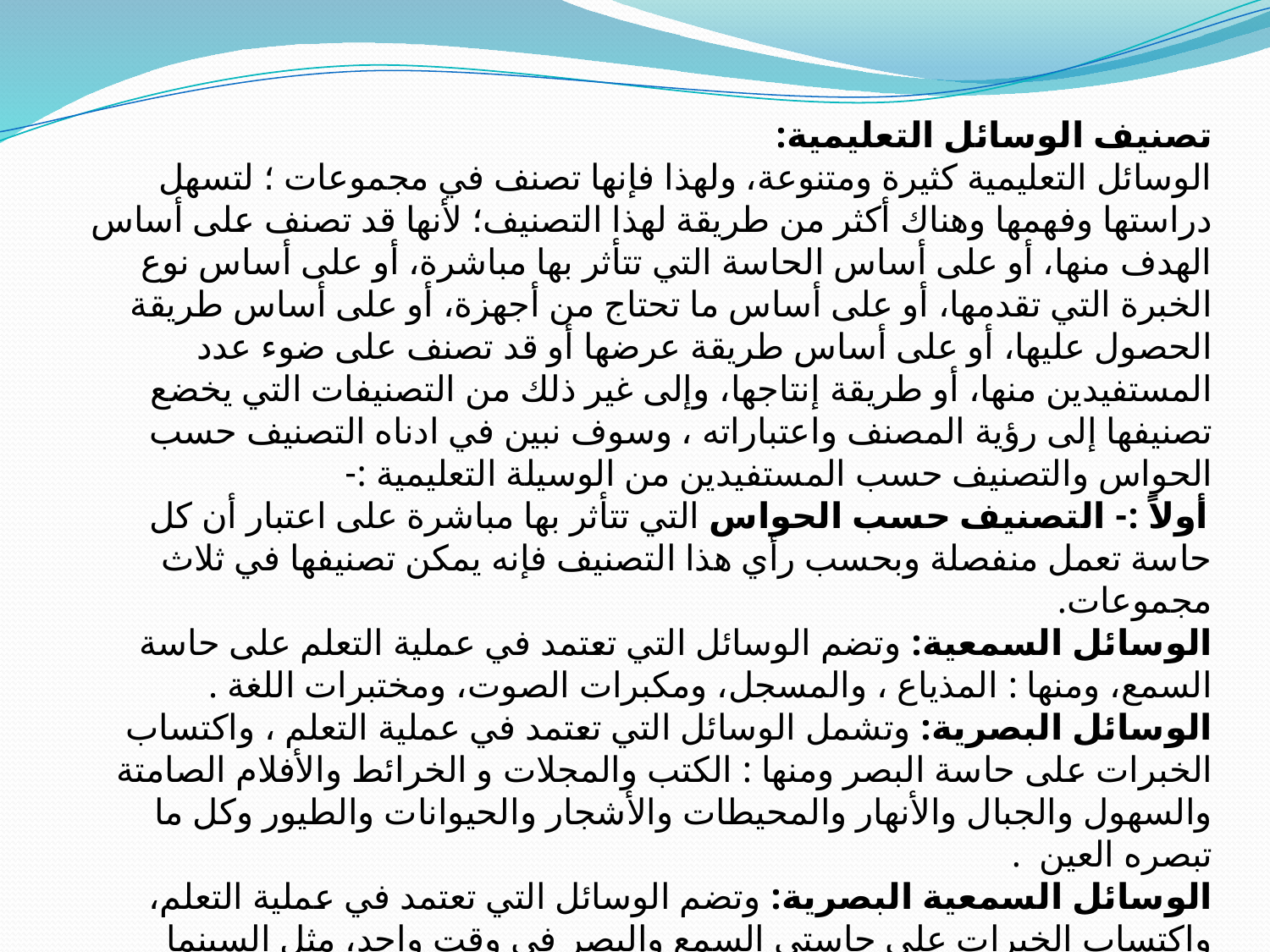

تصنيف الوسائل التعليمية:
الوسائل التعليمية كثيرة ومتنوعة، ولهذا فإنها تصنف في مجموعات ؛ لتسهل دراستها وفهمها وهناك أكثر من طريقة لهذا التصنيف؛ لأنها قد تصنف على أساس الهدف منها، أو على أساس الحاسة التي تتأثر بها مباشرة، أو على أساس نوع الخبرة التي تقدمها، أو على أساس ما تحتاج من أجهزة، أو على أساس طريقة الحصول عليها، أو على أساس طريقة عرضها أو قد تصنف على ضوء عدد المستفيدين منها، أو طريقة إنتاجها، وإلى غير ذلك من التصنيفات التي يخضع تصنيفها إلى رؤية المصنف واعتباراته ، وسوف نبين في ادناه التصنيف حسب الحواس والتصنيف حسب المستفيدين من الوسيلة التعليمية :-
أولاً :- التصنيف حسب الحواس التي تتأثر بها مباشرة على اعتبار أن كل حاسة تعمل منفصلة وبحسب رأي هذا التصنيف فإنه يمكن تصنيفها في ثلاث مجموعات.
الوسائل السمعية: وتضم الوسائل التي تعتمد في عملية التعلم على حاسة السمع، ومنها : المذياع ، والمسجل، ومكبرات الصوت، ومختبرات اللغة .
الوسائل البصرية: وتشمل الوسائل التي تعتمد في عملية التعلم ، واكتساب الخبرات على حاسة البصر ومنها : الكتب والمجلات و الخرائط والأفلام الصامتة والسهول والجبال والأنهار والمحيطات والأشجار والحيوانات والطيور وكل ما تبصره العين  .
الوسائل السمعية البصرية: وتضم الوسائل التي تعتمد في عملية التعلم، واكتساب الخبرات على حاستي السمع والبصر في وقت واحد، مثل السينما والتلفاز التعليمي والأفلام التعليمية الناطقة والمتحركة.